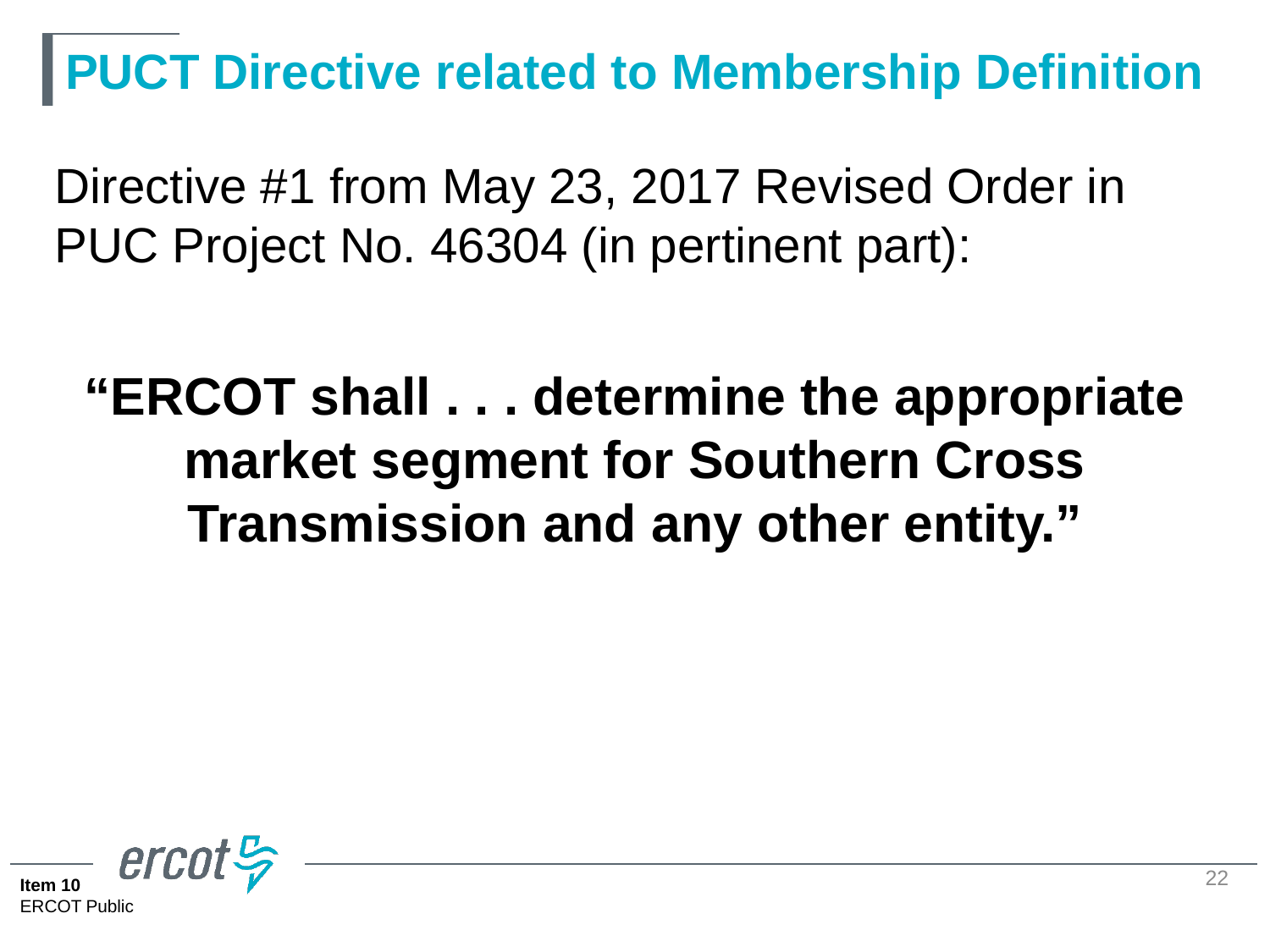

# PUCT Directive related to Membership Definition
Directive #1 from May 23, 2017 Revised Order in PUC Project No. 46304 (in pertinent part):

“ERCOT shall . . . determine the appropriate market segment for Southern Cross Transmission and any other entity.”
22